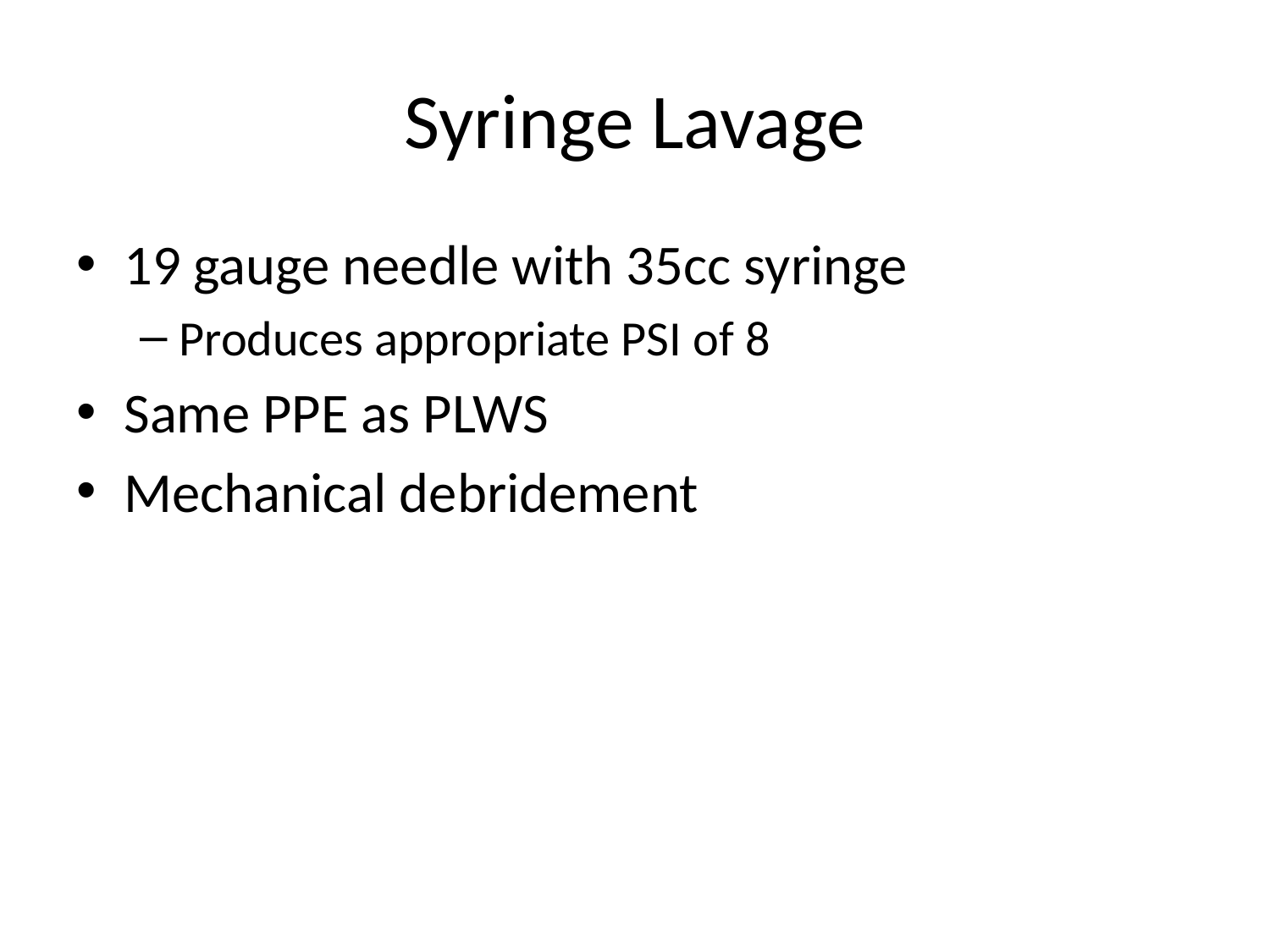

# Syringe Lavage
19 gauge needle with 35cc syringe
Produces appropriate PSI of 8
Same PPE as PLWS
Mechanical debridement